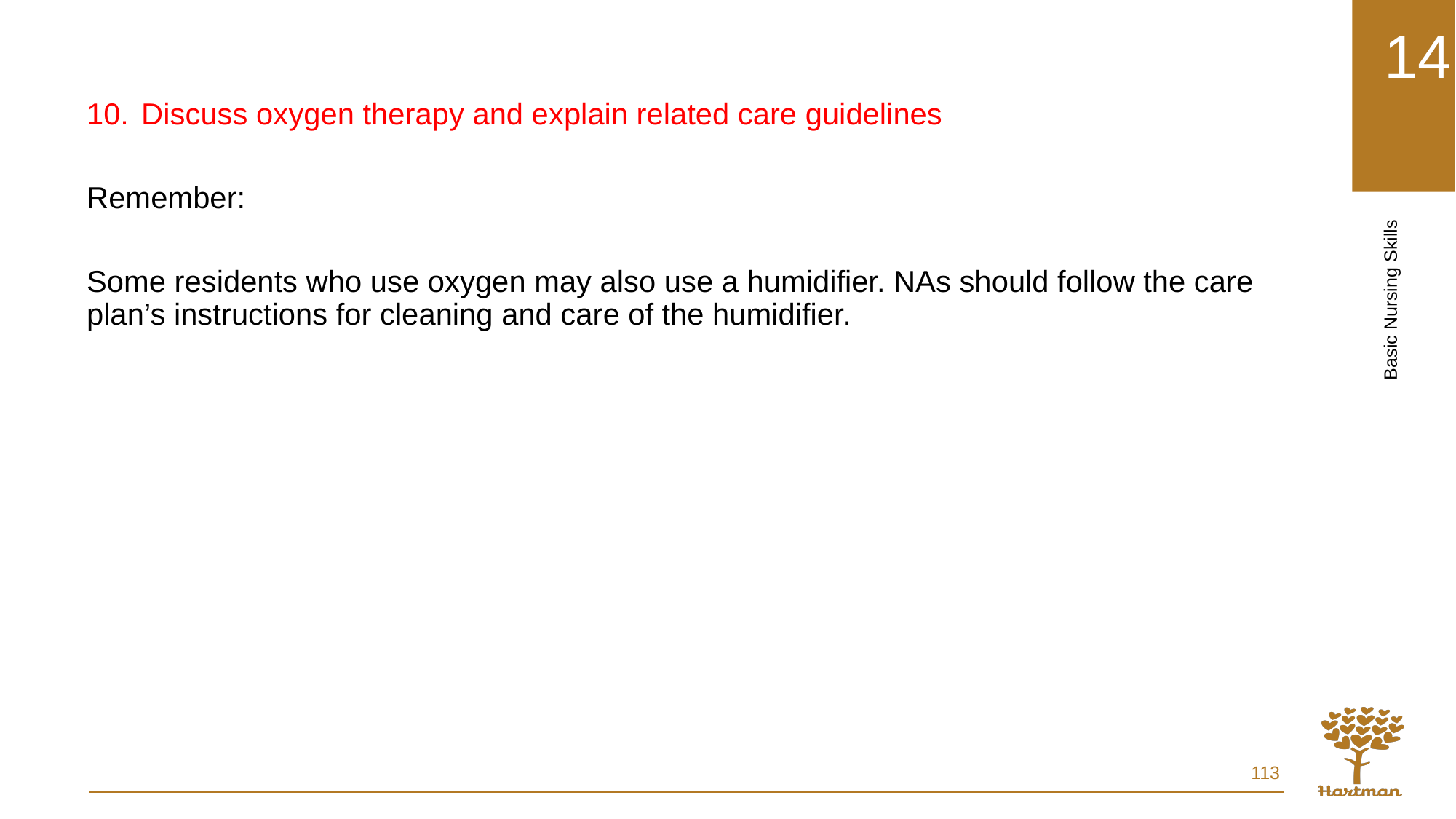

Discuss oxygen therapy and explain related care guidelines

Remember:

Some residents who use oxygen may also use a humidifier. NAs should follow the care plan’s instructions for cleaning and care of the humidifier.

113